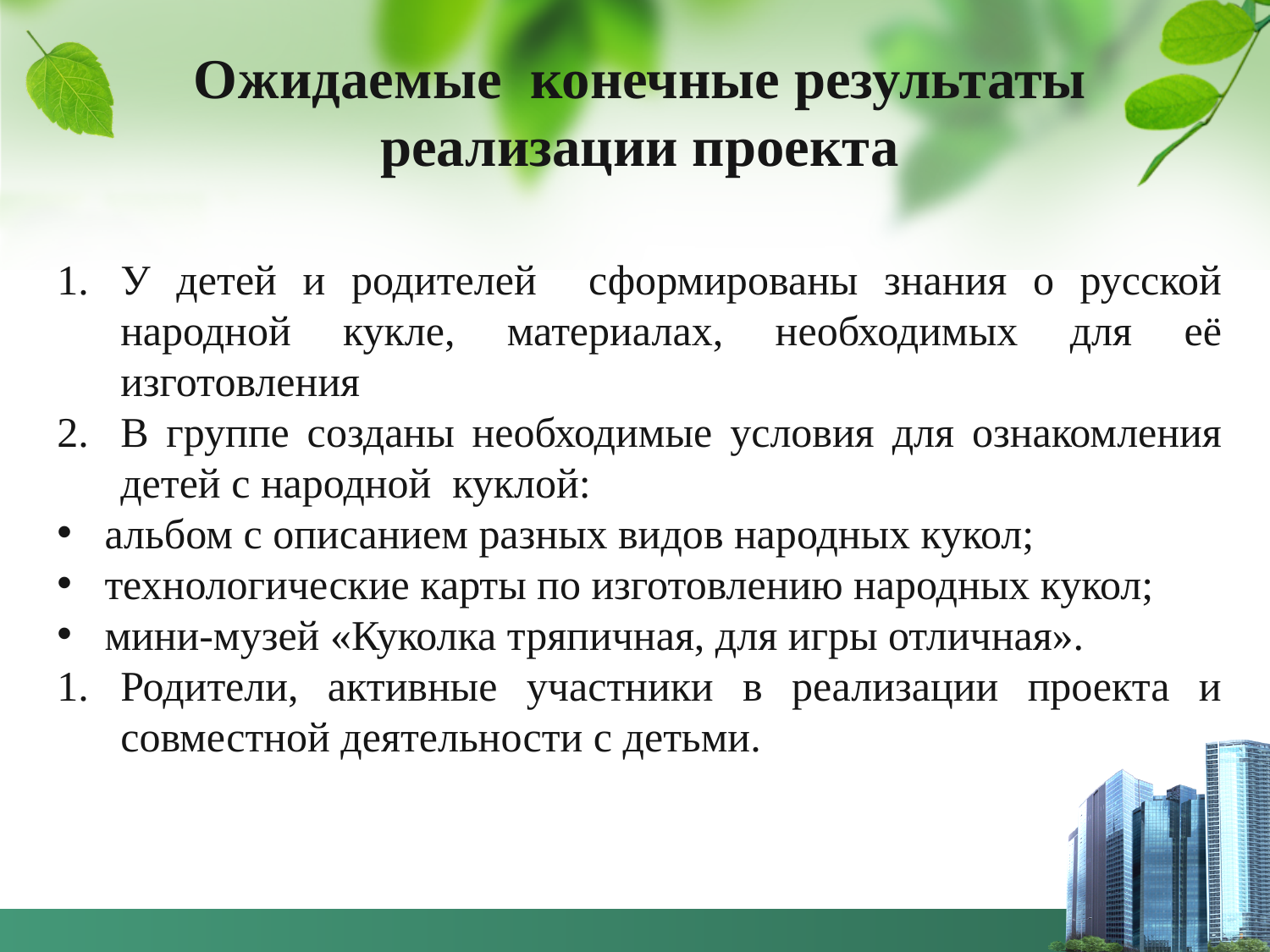

Ожидае­мые  конечные резуль­таты реализации проекта
У детей и родителей  сформированы знания о русской народной кукле, материалах, необходимых для её изготовления
В группе созданы необходимые условия для ознакомления детей с народной  куклой:
альбом с описанием разных видов народных кукол;
технологические карты по изготовлению народных кукол;
мини-музей «Куколка тряпичная, для игры отличная».
Родители, активные участники в реализации проекта и совместной деятельности с детьми.